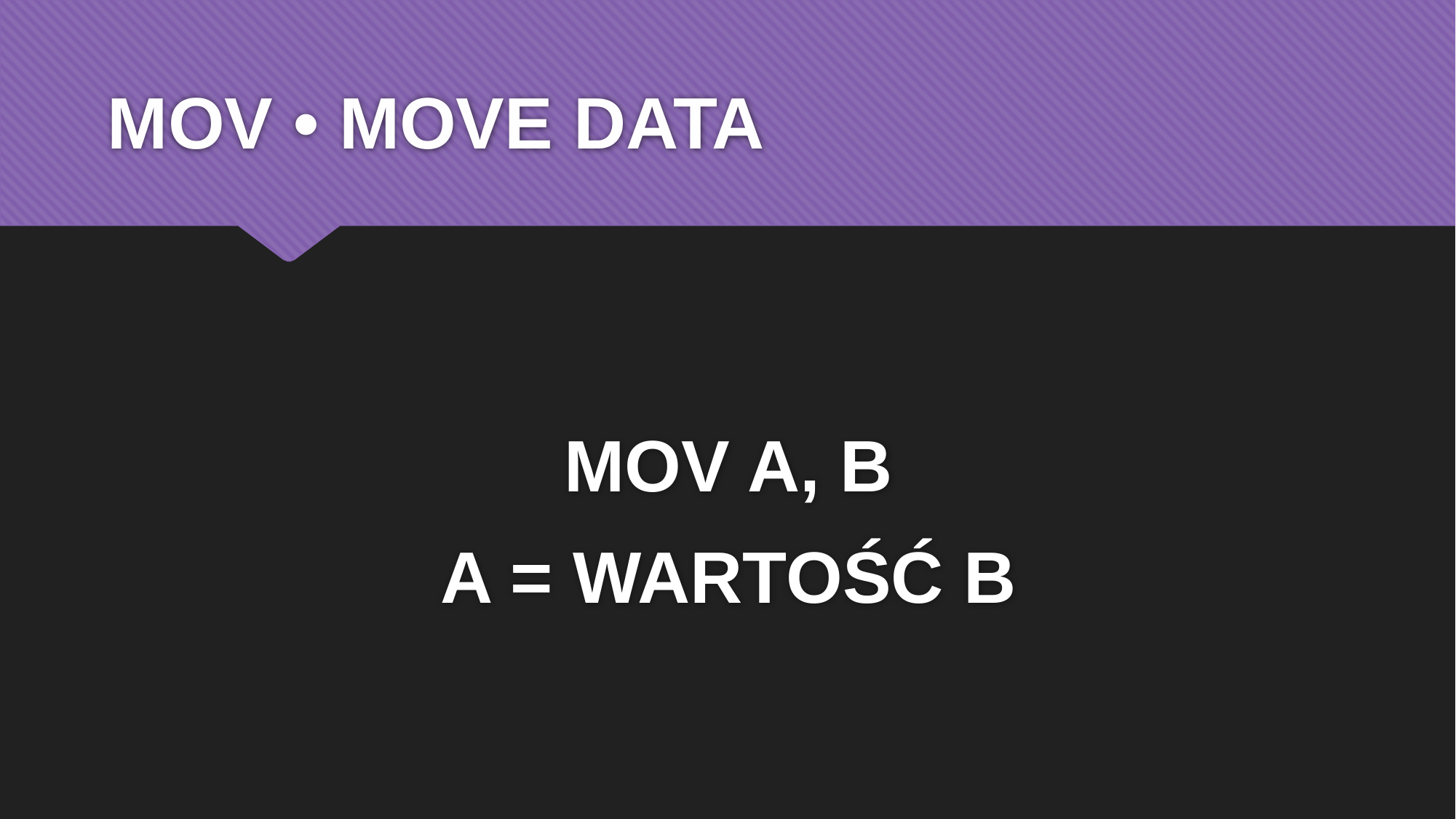

# MOV • MOVE DATA
MOV A, B
A = WARTOŚĆ B